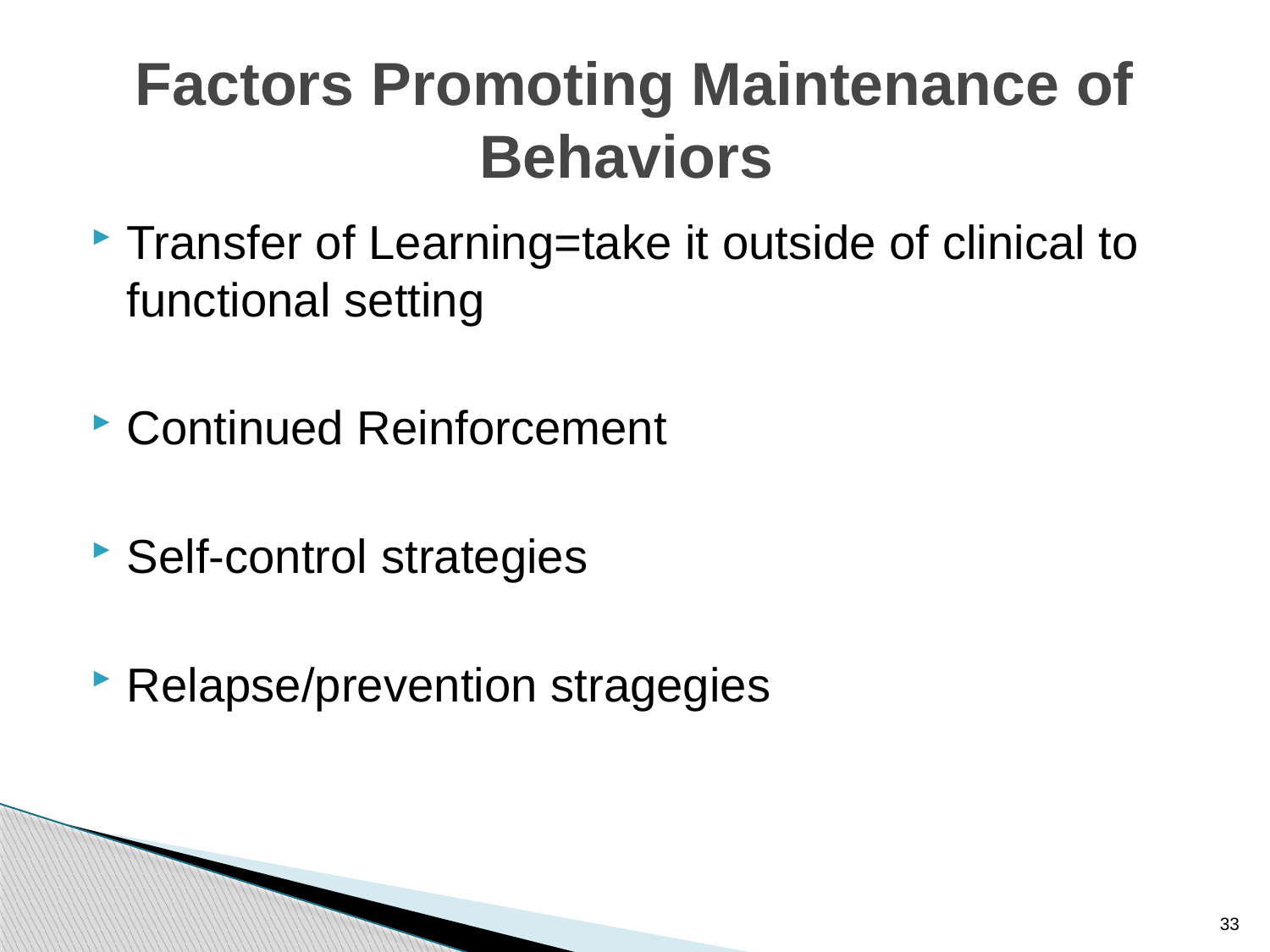

# Factors Promoting Maintenance of Behaviors
Transfer of Learning=take it outside of clinical to functional setting

Continued Reinforcement

Self-control strategies

Relapse/prevention stragegies
33